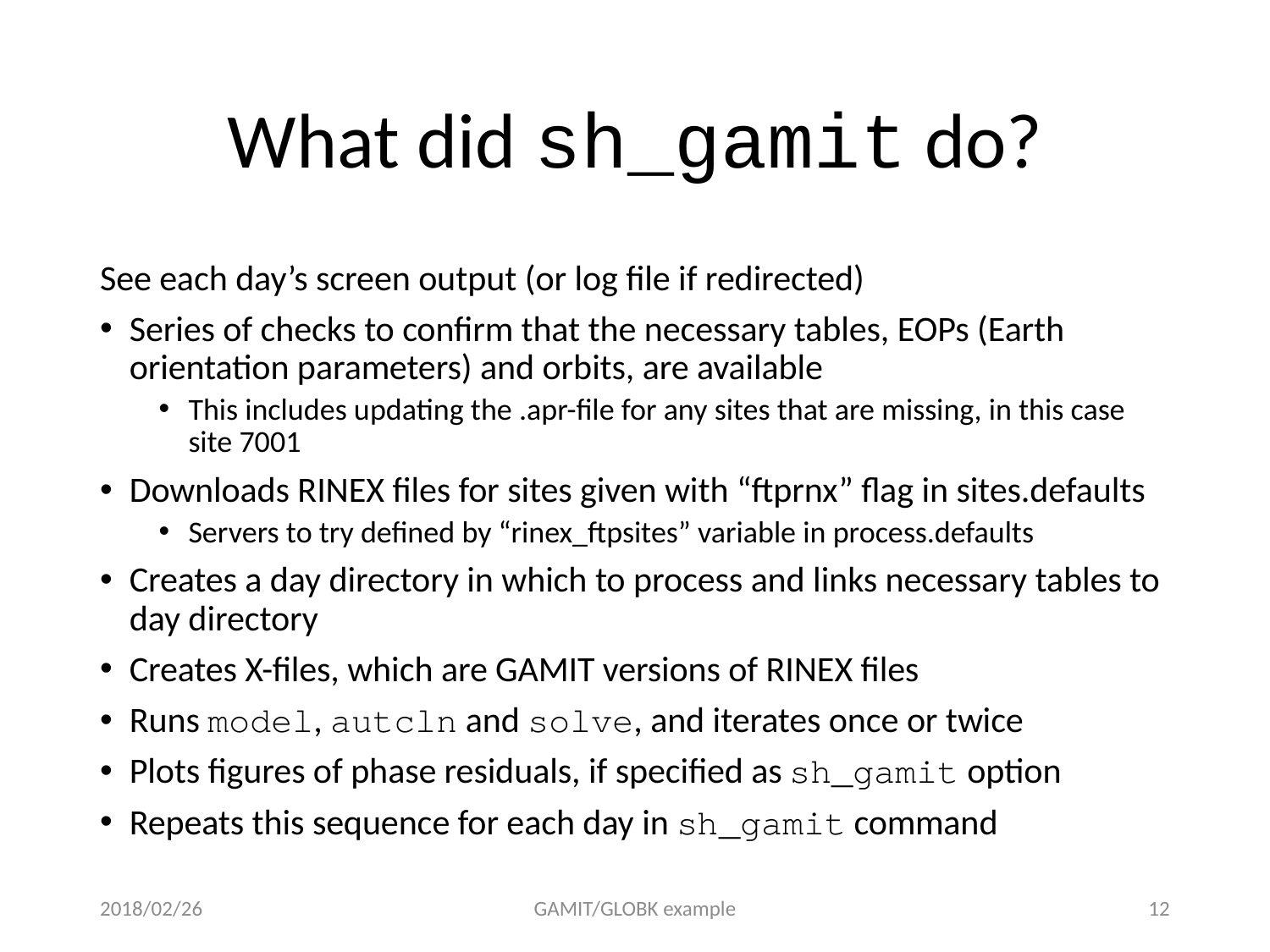

# What did sh_gamit do?
See each day’s screen output (or log file if redirected)
Series of checks to confirm that the necessary tables, EOPs (Earth orientation parameters) and orbits, are available
This includes updating the .apr-file for any sites that are missing, in this case site 7001
Downloads RINEX files for sites given with “ftprnx” flag in sites.defaults
Servers to try defined by “rinex_ftpsites” variable in process.defaults
Creates a day directory in which to process and links necessary tables to day directory
Creates X-files, which are GAMIT versions of RINEX files
Runs model, autcln and solve, and iterates once or twice
Plots figures of phase residuals, if specified as sh_gamit option
Repeats this sequence for each day in sh_gamit command
2018/02/26
GAMIT/GLOBK example
12